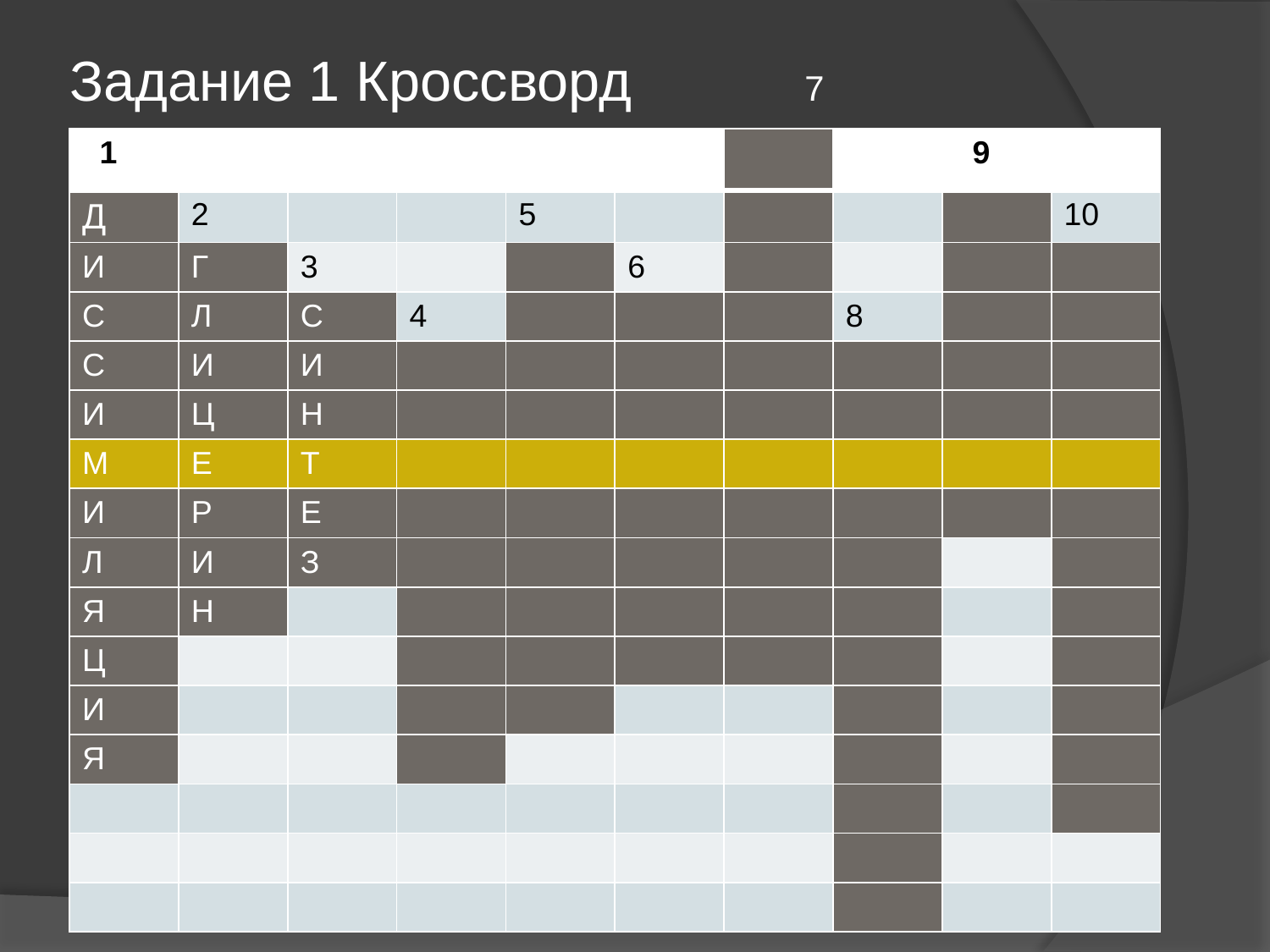

# Задание 1 Кроссворд           7
| 11 |  |  |  |  |  |  |  | 99 |  |
| --- | --- | --- | --- | --- | --- | --- | --- | --- | --- |
| Д | 2 |  |  | 5 |  |  |  |  | 10 |
| И | Г | 3 |  |  | 6 |  |  |  |  |
| С | Л | С | 4 |  |  |  | 8 |  |  |
| С | И | И |  |  |  |  |  |  |  |
| И | Ц | Н |  |  |  |  |  |  |  |
| М | Е | Т |  |  |  |  |  |  |  |
| И | Р | Е |  |  |  |  |  |  |  |
| Л | И | З |  |  |  |  |  |  |  |
| Я | Н |  |  |  |  |  |  |  |  |
| Ц |  |  |  |  |  |  |  |  |  |
| И |  |  |  |  |  |  |  |  |  |
| Я |  |  |  |  |  |  |  |  |  |
|  |  |  |  |  |  |  |  |  |  |
|  |  |  |  |  |  |  |  |  |  |
|  |  |  |  |  |  |  |  |  |  |